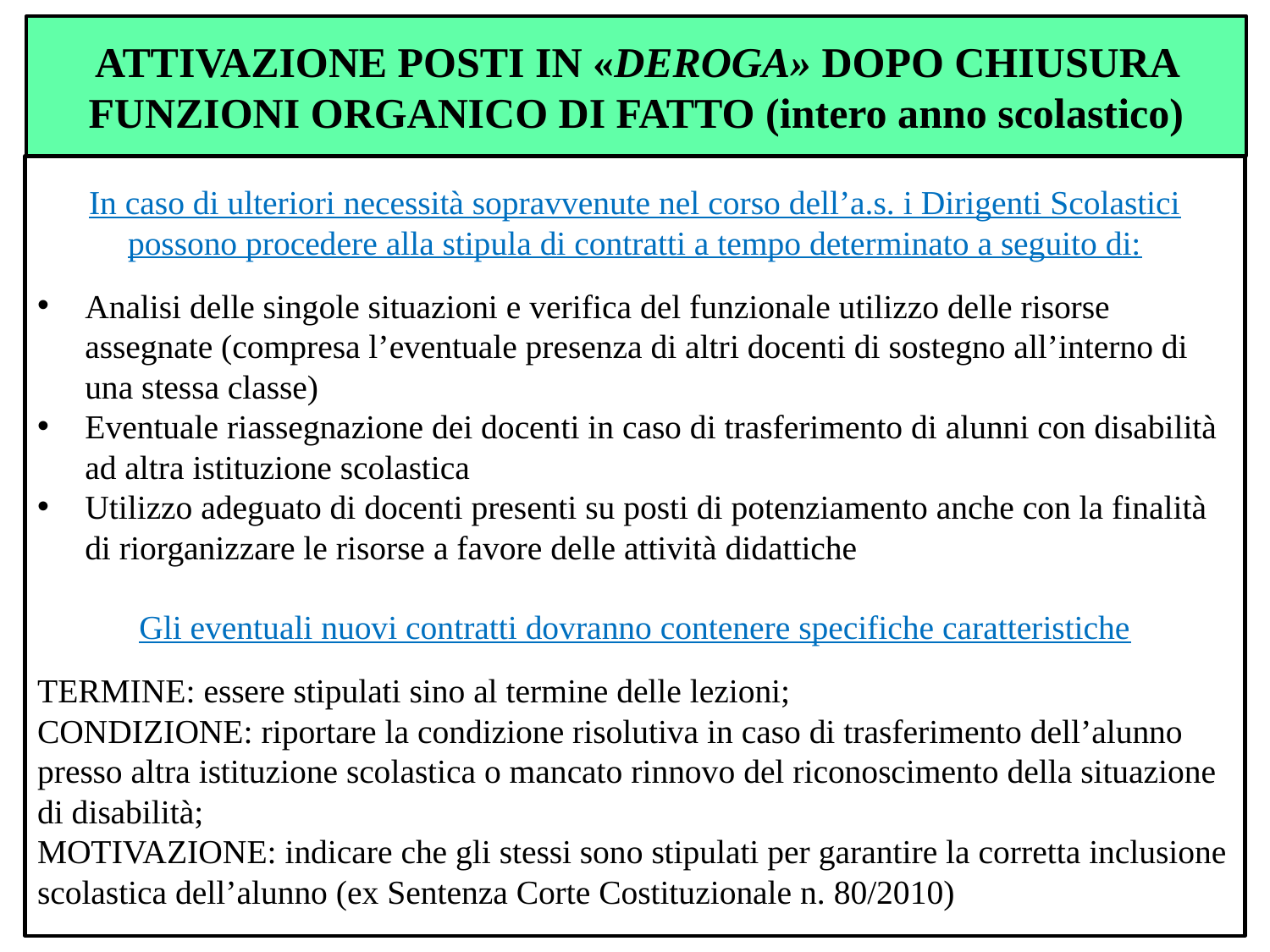

ATTIVAZIONE POSTI IN «DEROGA» DOPO CHIUSURA FUNZIONI ORGANICO DI FATTO (intero anno scolastico)
In caso di ulteriori necessità sopravvenute nel corso dell’a.s. i Dirigenti Scolastici possono procedere alla stipula di contratti a tempo determinato a seguito di:

Analisi delle singole situazioni e verifica del funzionale utilizzo delle risorse assegnate (compresa l’eventuale presenza di altri docenti di sostegno all’interno di una stessa classe)
Eventuale riassegnazione dei docenti in caso di trasferimento di alunni con disabilità ad altra istituzione scolastica
Utilizzo adeguato di docenti presenti su posti di potenziamento anche con la finalità di riorganizzare le risorse a favore delle attività didattiche

Gli eventuali nuovi contratti dovranno contenere specifiche caratteristiche

TERMINE: essere stipulati sino al termine delle lezioni;
CONDIZIONE: riportare la condizione risolutiva in caso di trasferimento dell’alunno presso altra istituzione scolastica o mancato rinnovo del riconoscimento della situazione di disabilità;
MOTIVAZIONE: indicare che gli stessi sono stipulati per garantire la corretta inclusione scolastica dell’alunno (ex Sentenza Corte Costituzionale n. 80/2010)